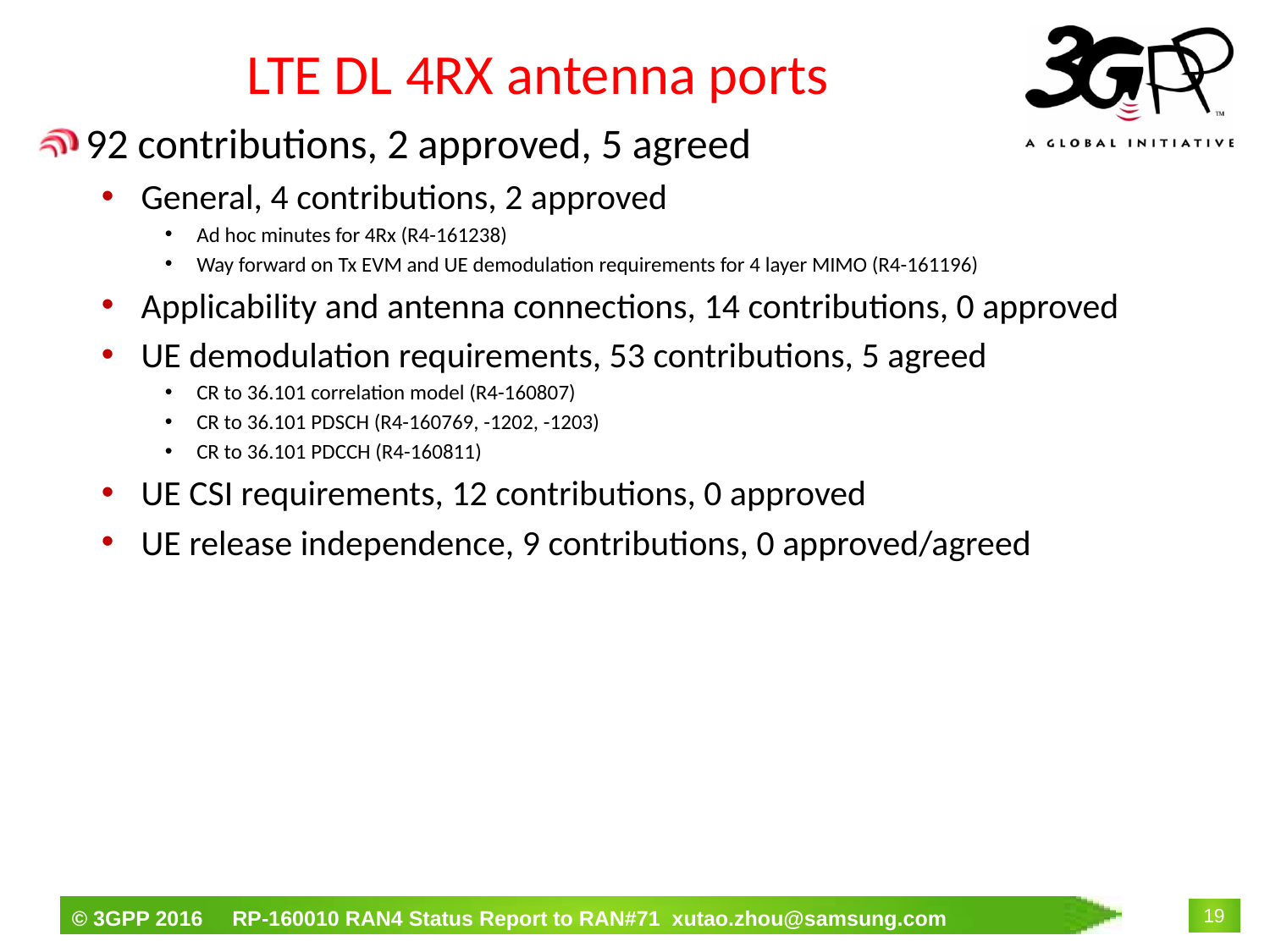

# LTE DL 4RX antenna ports
92 contributions, 2 approved, 5 agreed
General, 4 contributions, 2 approved
Ad hoc minutes for 4Rx (R4-161238)
Way forward on Tx EVM and UE demodulation requirements for 4 layer MIMO (R4-161196)
Applicability and antenna connections, 14 contributions, 0 approved
UE demodulation requirements, 53 contributions, 5 agreed
CR to 36.101 correlation model (R4-160807)
CR to 36.101 PDSCH (R4-160769, -1202, -1203)
CR to 36.101 PDCCH (R4-160811)
UE CSI requirements, 12 contributions, 0 approved
UE release independence, 9 contributions, 0 approved/agreed